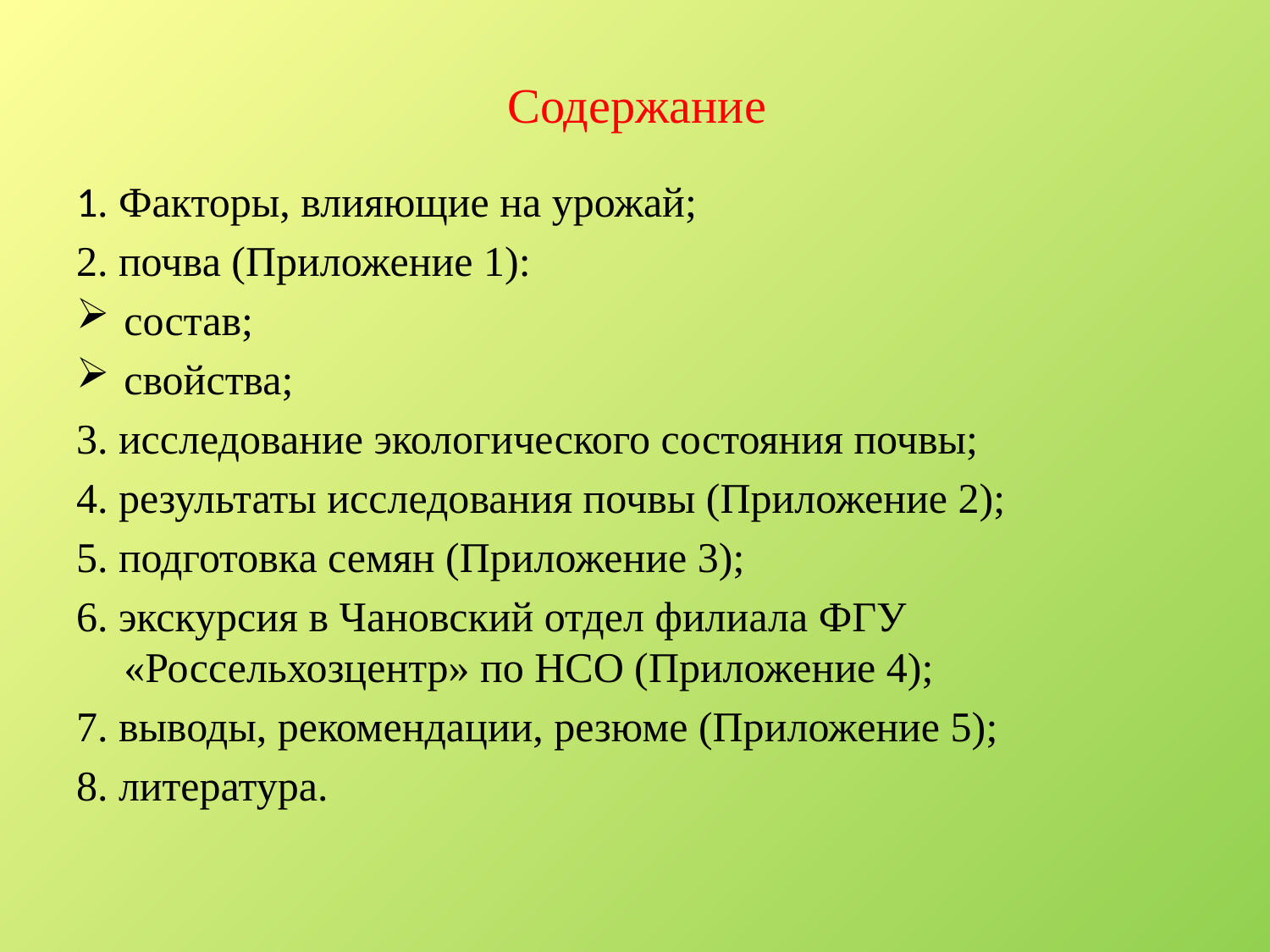

# Содержание
1. Факторы, влияющие на урожай;
2. почва (Приложение 1):
состав;
свойства;
3. исследование экологического состояния почвы;
4. результаты исследования почвы (Приложение 2);
5. подготовка семян (Приложение 3);
6. экскурсия в Чановский отдел филиала ФГУ  «Россельхозцентр» по НСО (Приложение 4);
7. выводы, рекомендации, резюме (Приложение 5);
8. литература.